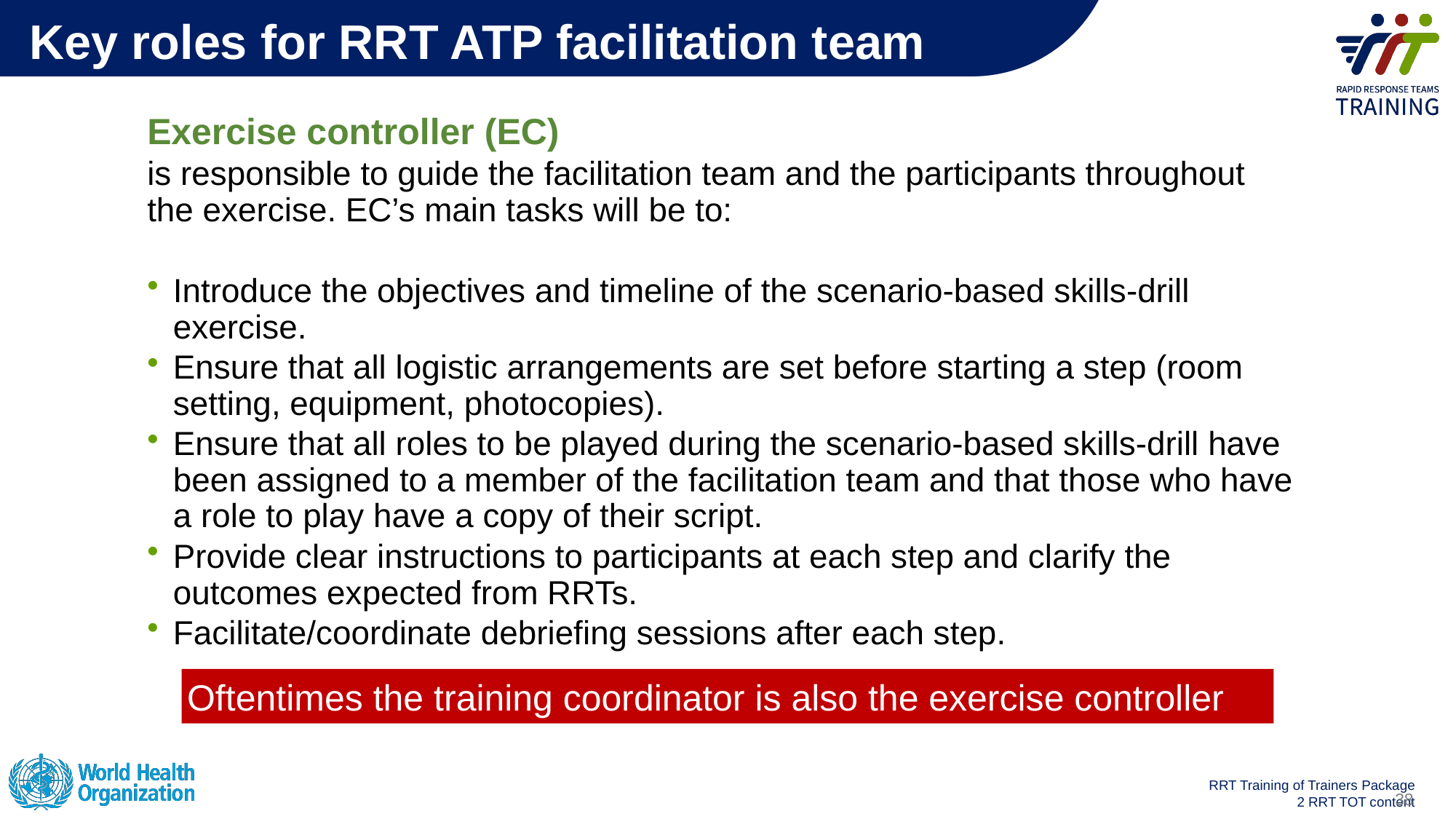

Key roles for RRT ATP facilitation team
Exercise controller (EC)
is responsible to guide the facilitation team and the participants throughout the exercise. EC’s main tasks will be to:

Introduce the objectives and timeline of the scenario-based skills-drill exercise.
Ensure that all logistic arrangements are set before starting a step (room setting, equipment, photocopies).
Ensure that all roles to be played during the scenario-based skills-drill have been assigned to a member of the facilitation team and that those who have a role to play have a copy of their script.
Provide clear instructions to participants at each step and clarify the outcomes expected from RRTs.
Facilitate/coordinate debriefing sessions after each step.

Oftentimes the training coordinator is also the exercise controller